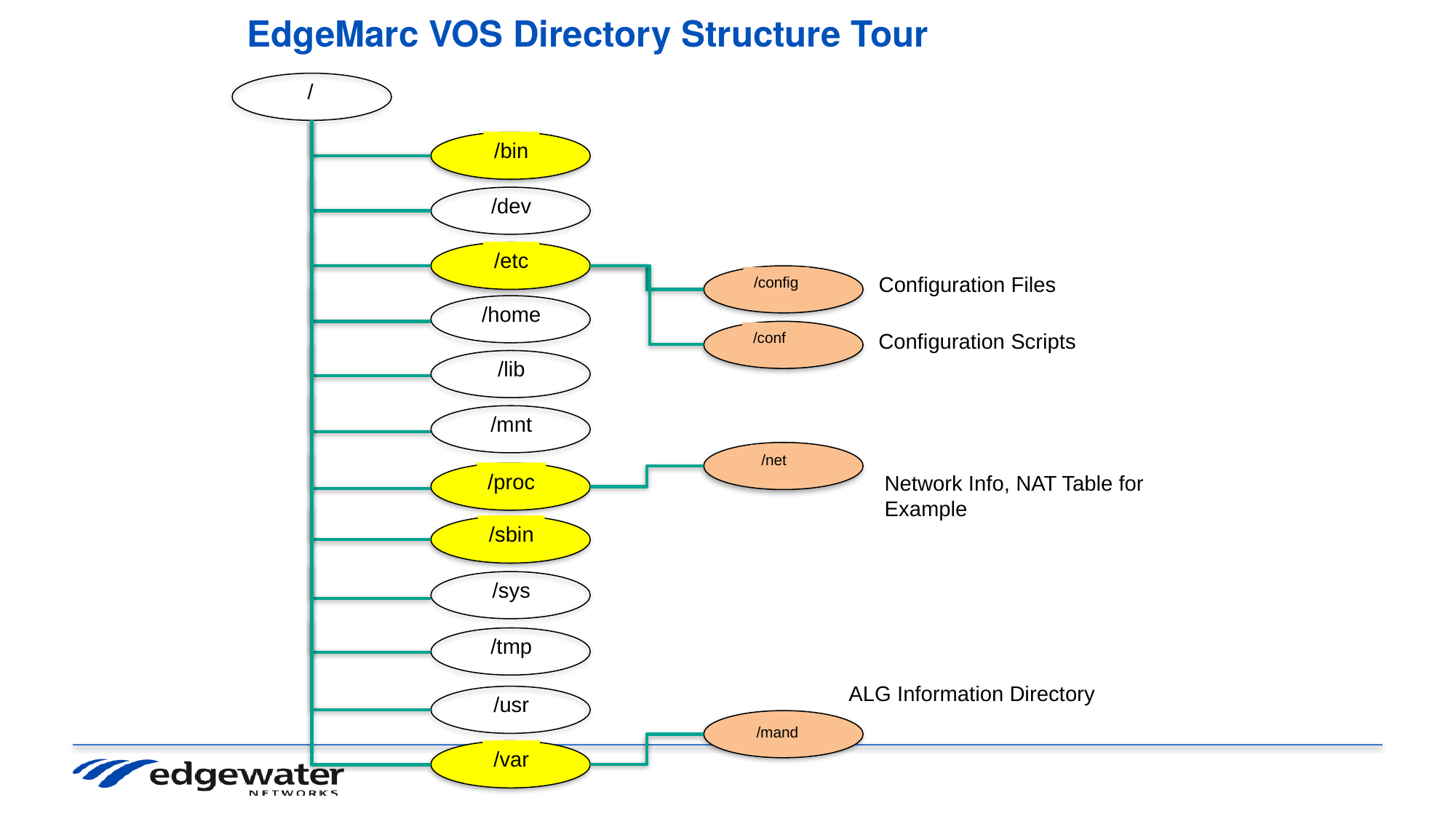

# EdgeMarc VOS Directory Structure Tour
/

/bin

/dev

/etc

/config
Configuration Files
/home

/conf
Configuration Scripts
/lib

/mnt

/net
/proc

Network Info, NAT Table for
Example
/sbin

/sys

/tmp

ALG Information Directory
/usr

/mand
/var